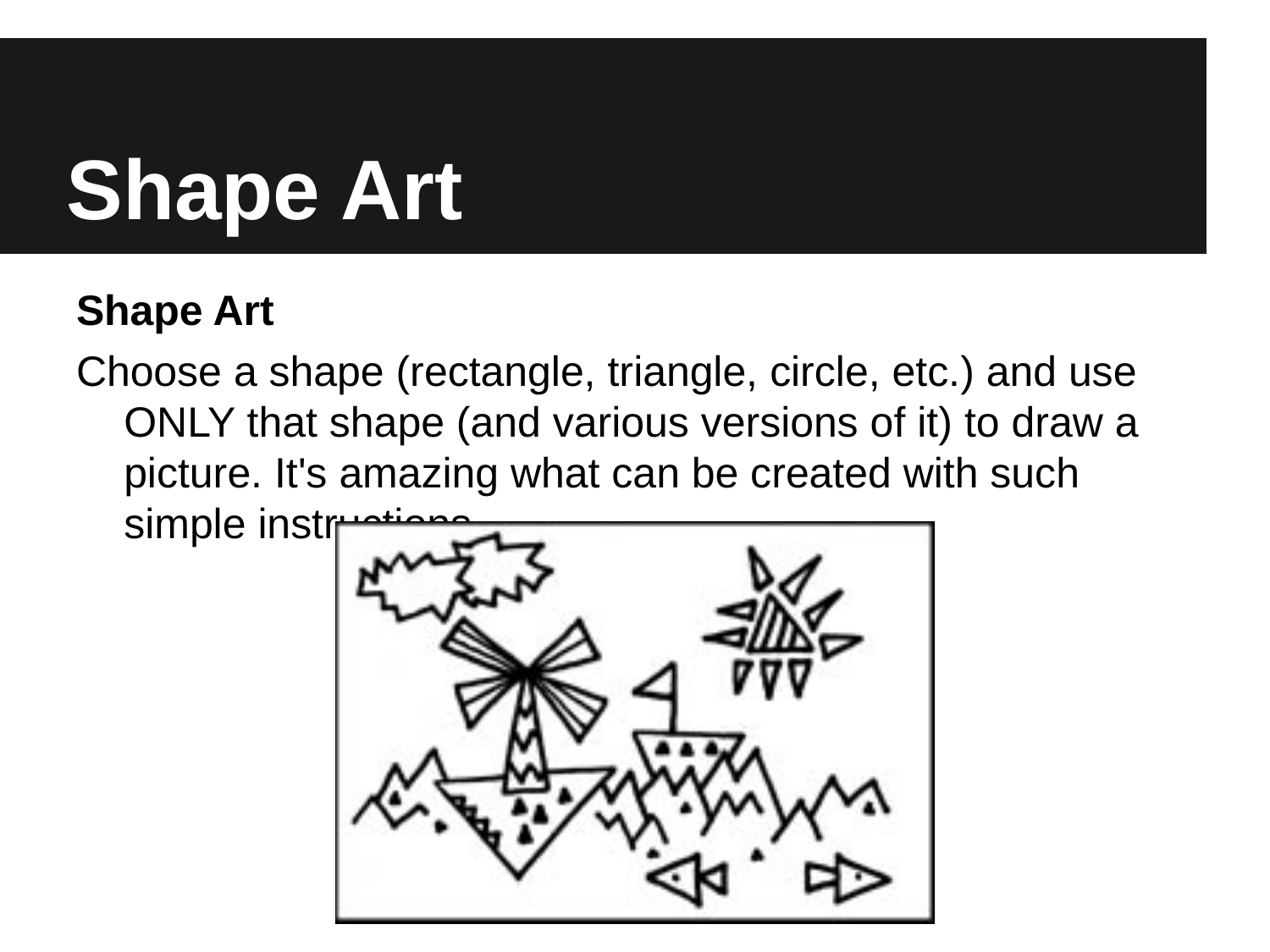

# Shape Art
Shape Art
Choose a shape (rectangle, triangle, circle, etc.) and use ONLY that shape (and various versions of it) to draw a picture. It's amazing what can be created with such simple instructions.